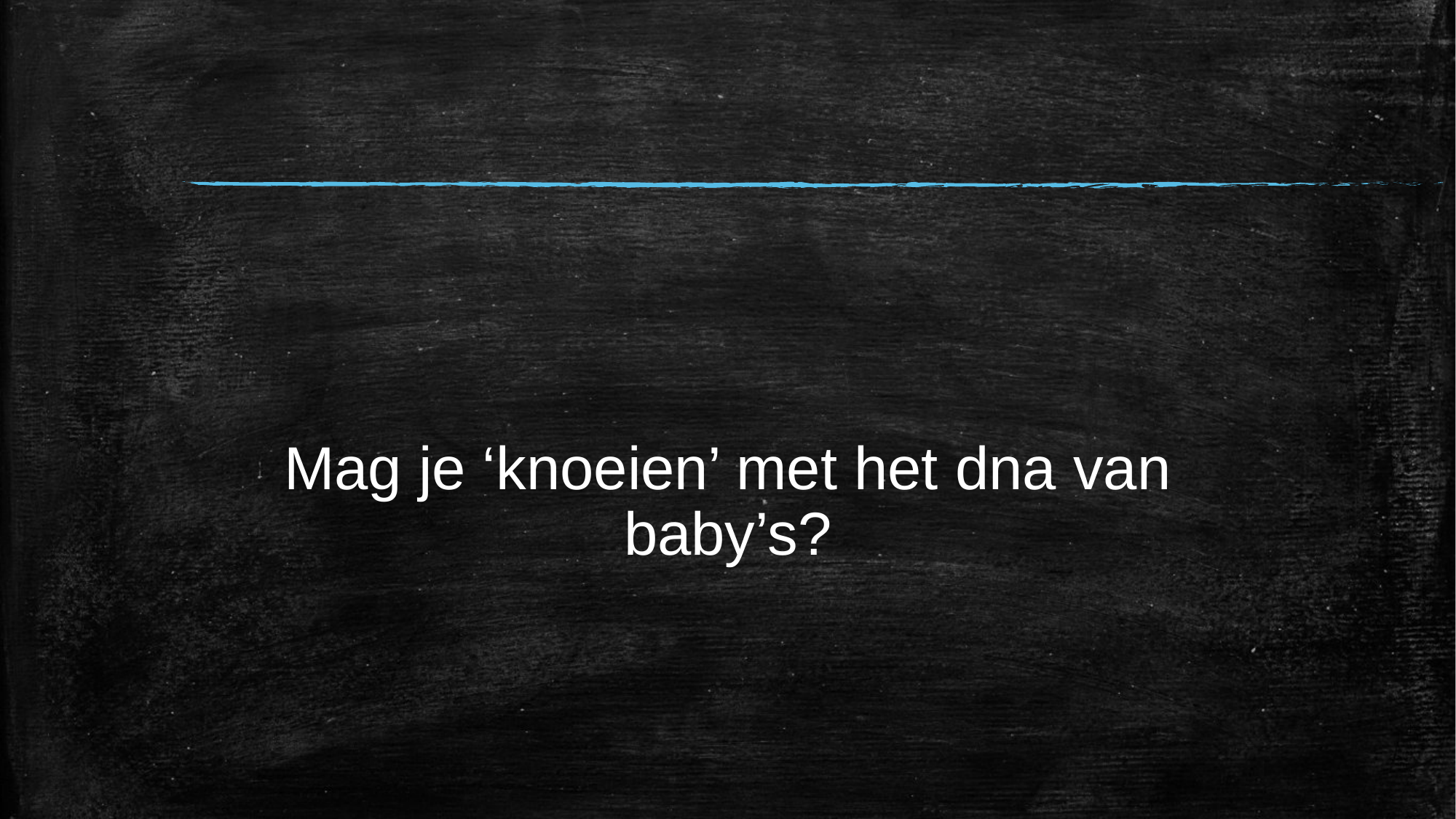

#

Mag je ‘knoeien’ met het dna van baby’s?